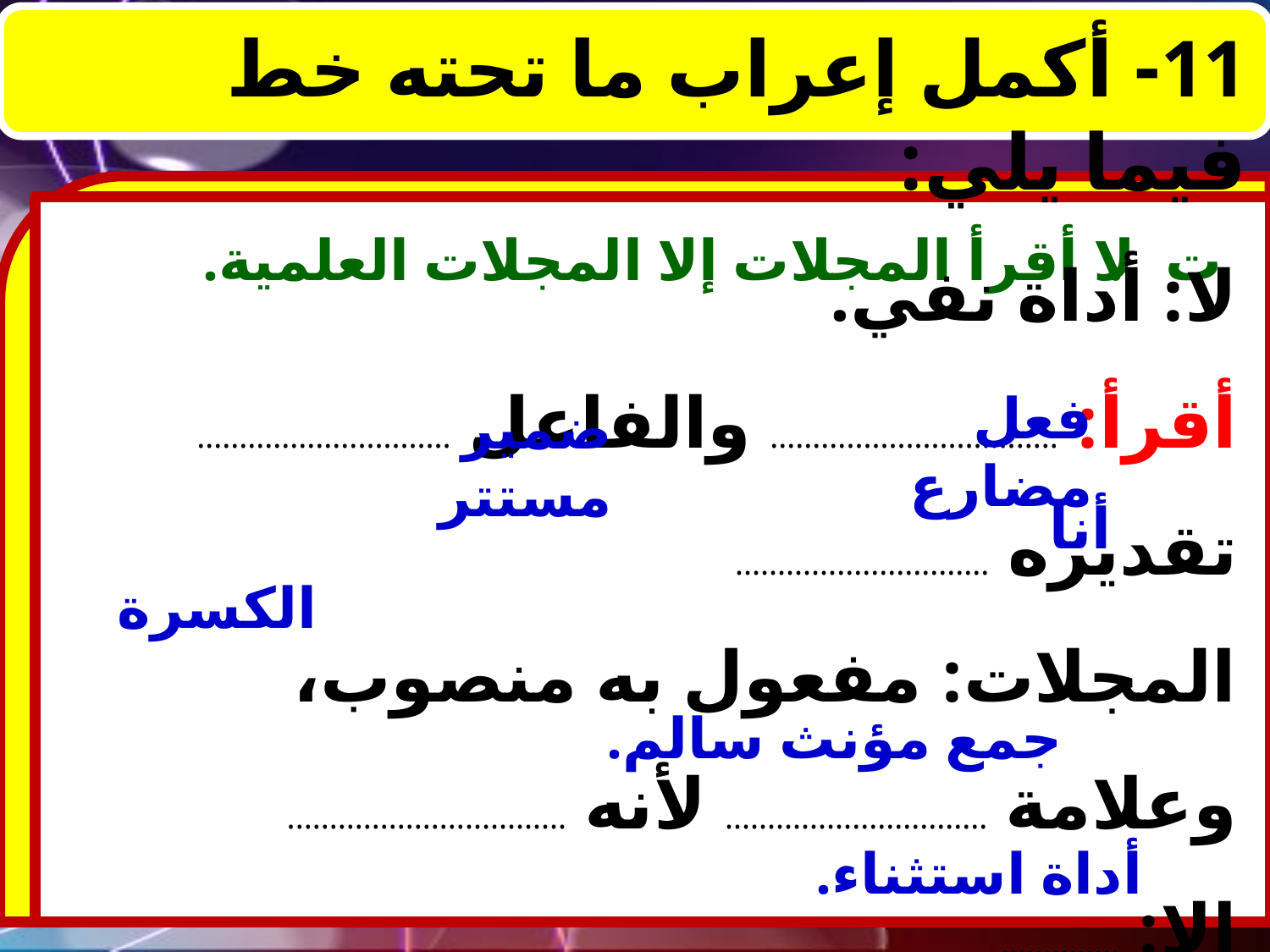

11- أكمل إعراب ما تحته خط فيما يلي:

ت. لا أقرأ المجلات إلا المجلات العلمية.
لا: أداة نفي.
أقرأ: .................................. والفاعل .............................. تقديره ..............................
المجلات: مفعول به منصوب، وعلامة ............................... لأنه .................................
إلا: ..............
فعل مضارع
ضمير مستتر
أنا
الكسرة
جمع مؤنث سالم.
أداة استثناء.